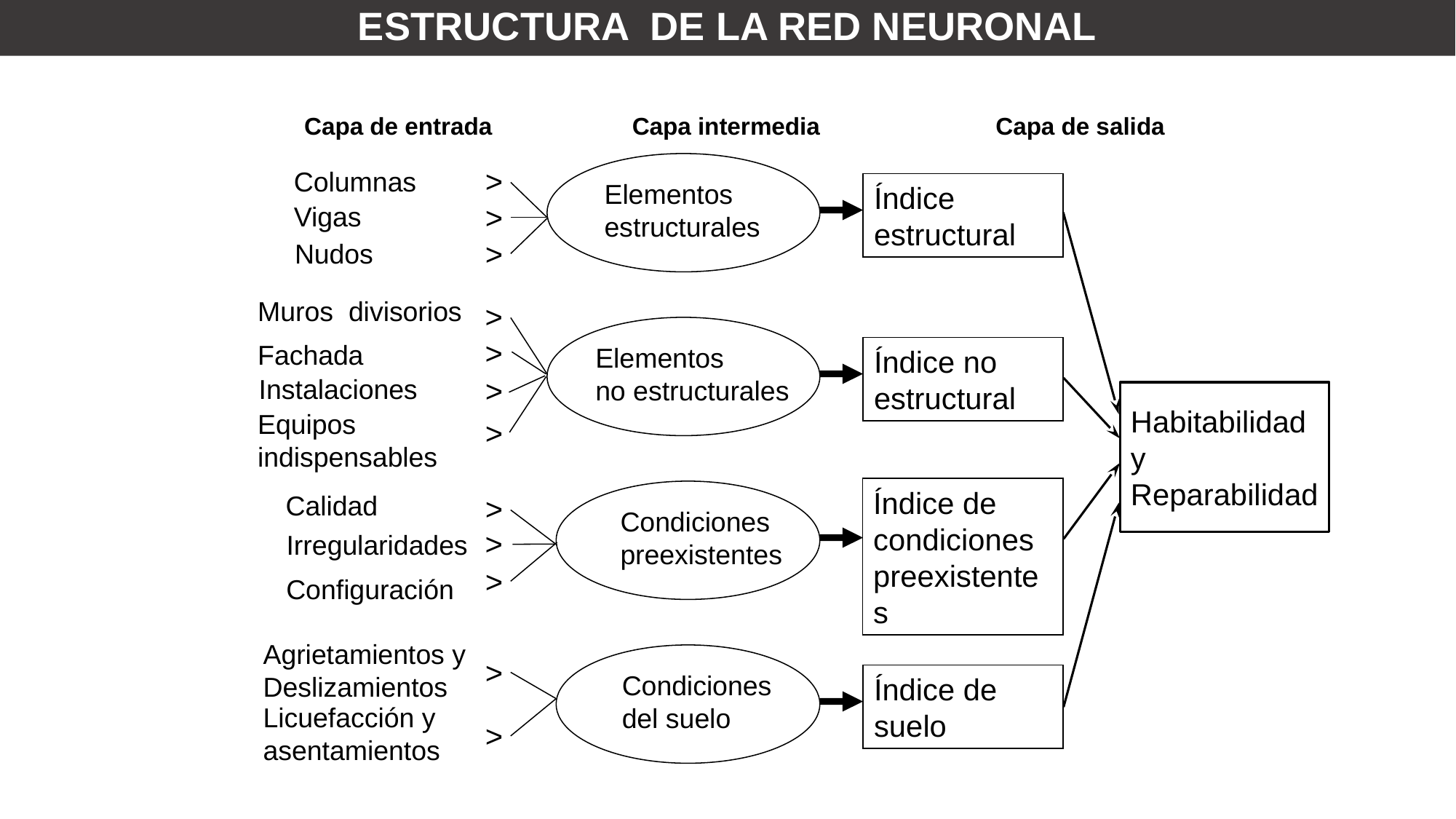

ESTRUCTURA  DE LA RED NEURONAL
Capa intermedia
Capa de salida
Capa de entrada

>
Columnas
Elementos
estructurales
Índice estructural

>
Vigas

>
Nudos
Muros  divisorios
>

>
Fachada
Elementos
no estructurales
Índice no estructural

Instalaciones
>

Habitabilidad y Reparabilidad
Equipos
indispensables
>

Índice de condiciones
preexistentes

Calidad
>
Condiciones
preexistentes

>
Irregularidades

>
Configuración
Agrietamientos y
Deslizamientos

>
Condiciones
del suelo
Índice de suelo

Licuefacción y
asentamientos

>